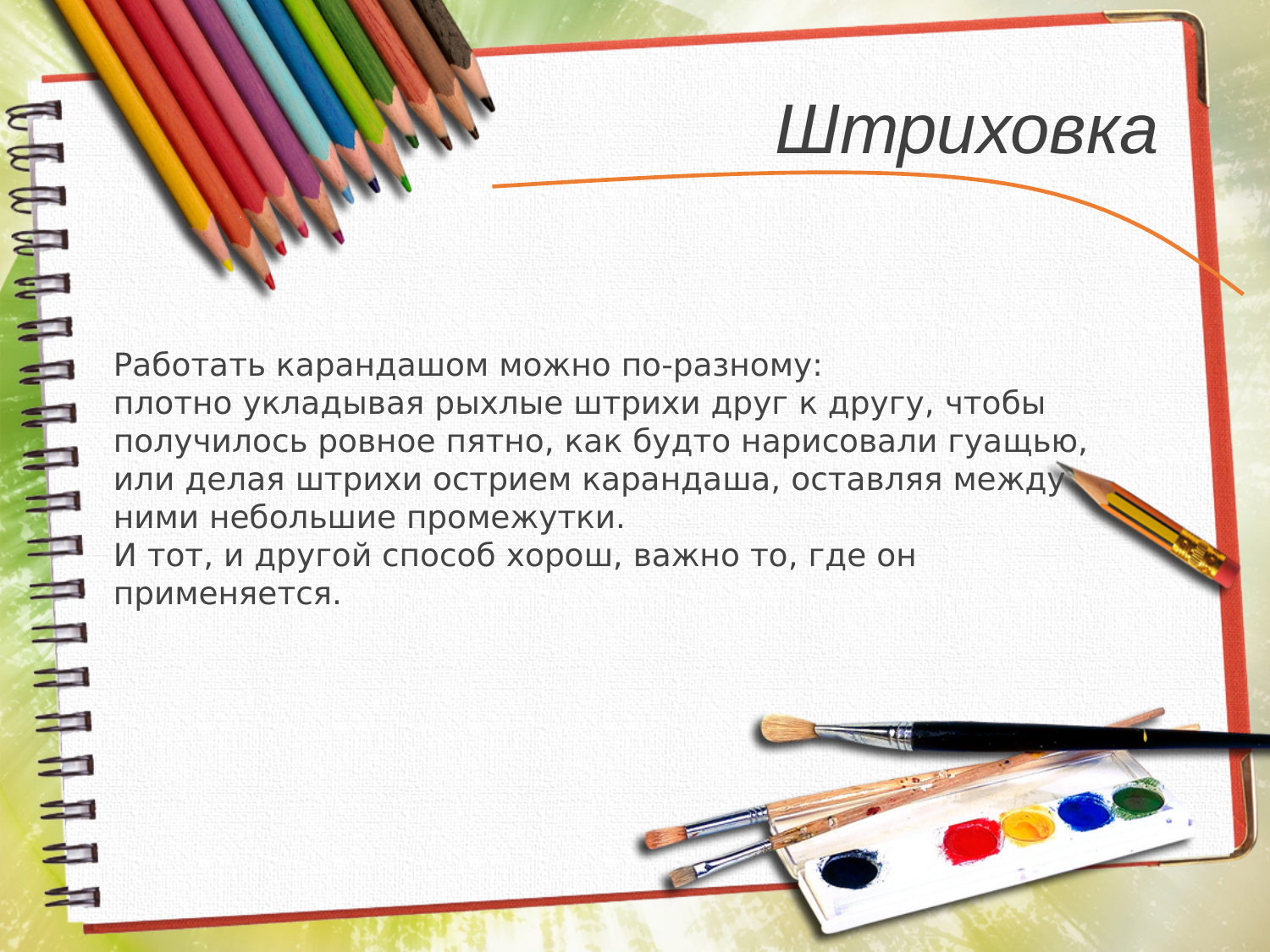

Штриховка

Работать карандашом можно по-разному:
плотно укладывая рыхлые штрихи друг к другу, чтобы получилось ровное пятно, как будто нарисовали гуащью, или делая штрихи острием карандаша, оставляя между ними небольшие промежутки.
И тот, и другой способ хорош, важно то, где он применяется.